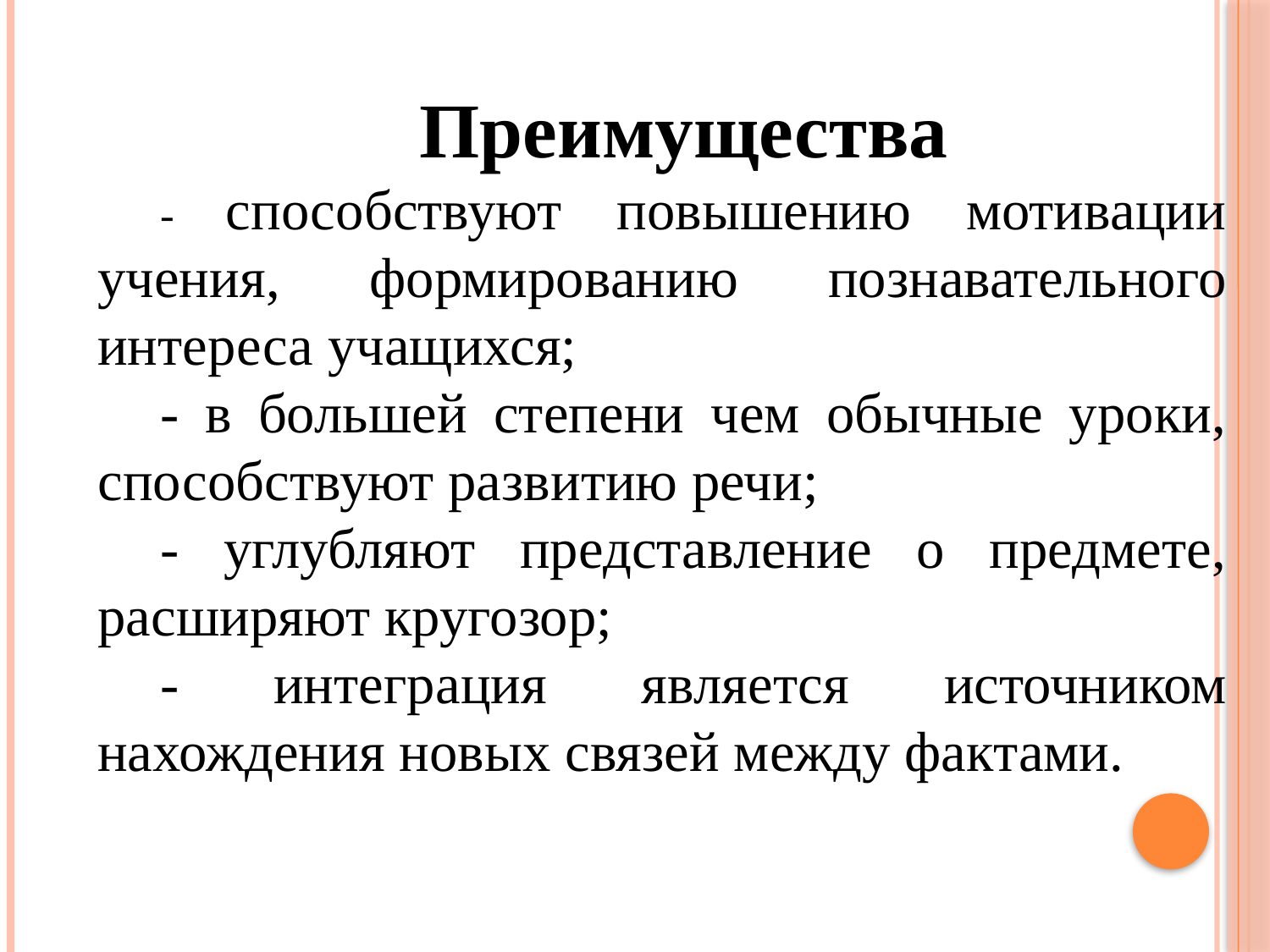

Преимущества
- способствуют повышению мотивации учения, формированию познавательного интереса учащихся;
- в большей степени чем обычные уроки, способствуют развитию речи;
- углубляют представление о предмете, расширяют кругозор;
- интеграция является источником нахождения новых связей между фактами.